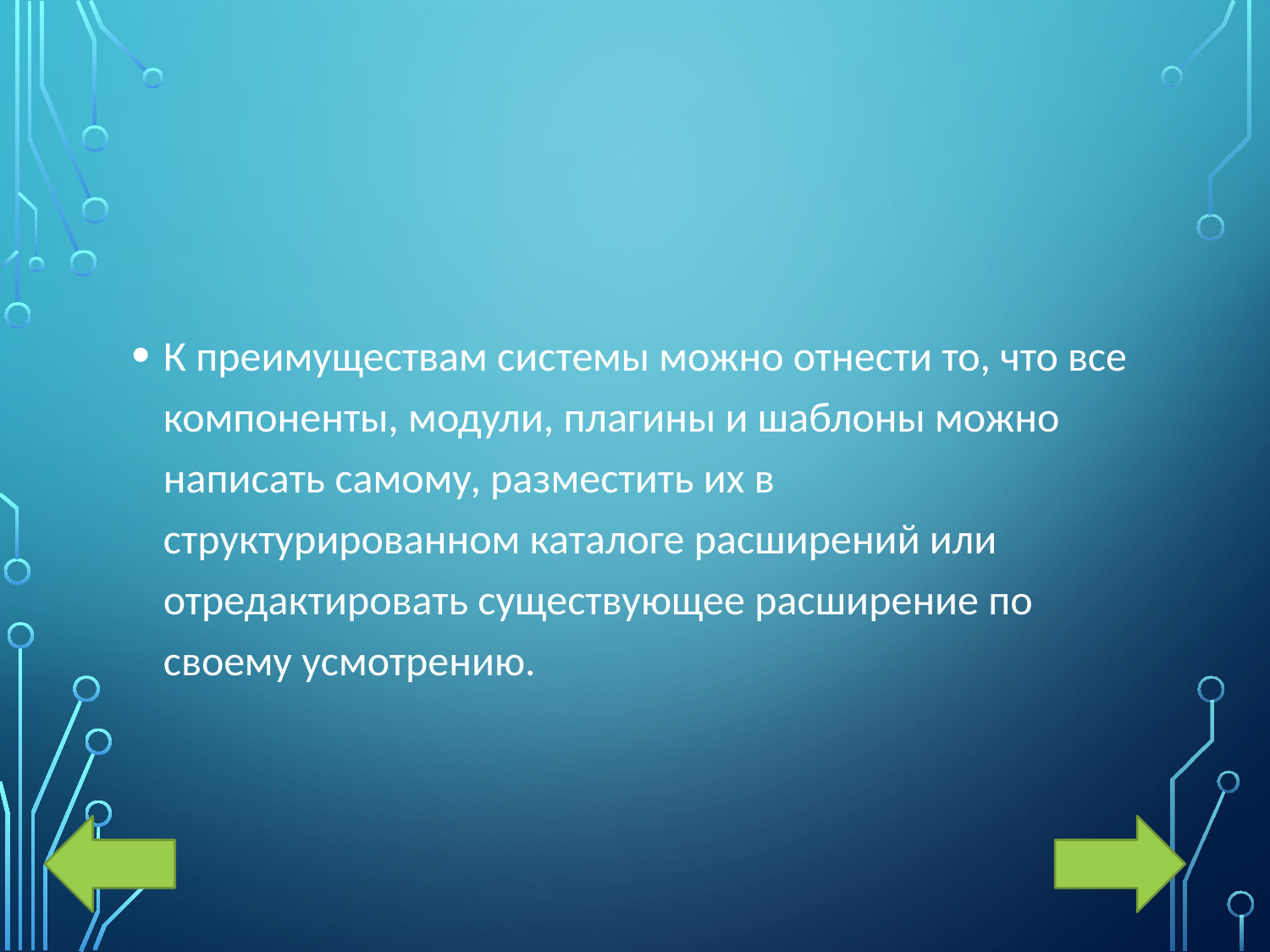

К преимуществам системы можно отнести то, что все компоненты, модули, плагины и шаблоны можно написать самому, разместить их в структурированном каталоге расширений или отредактировать существующее расширение по своему усмотрению.